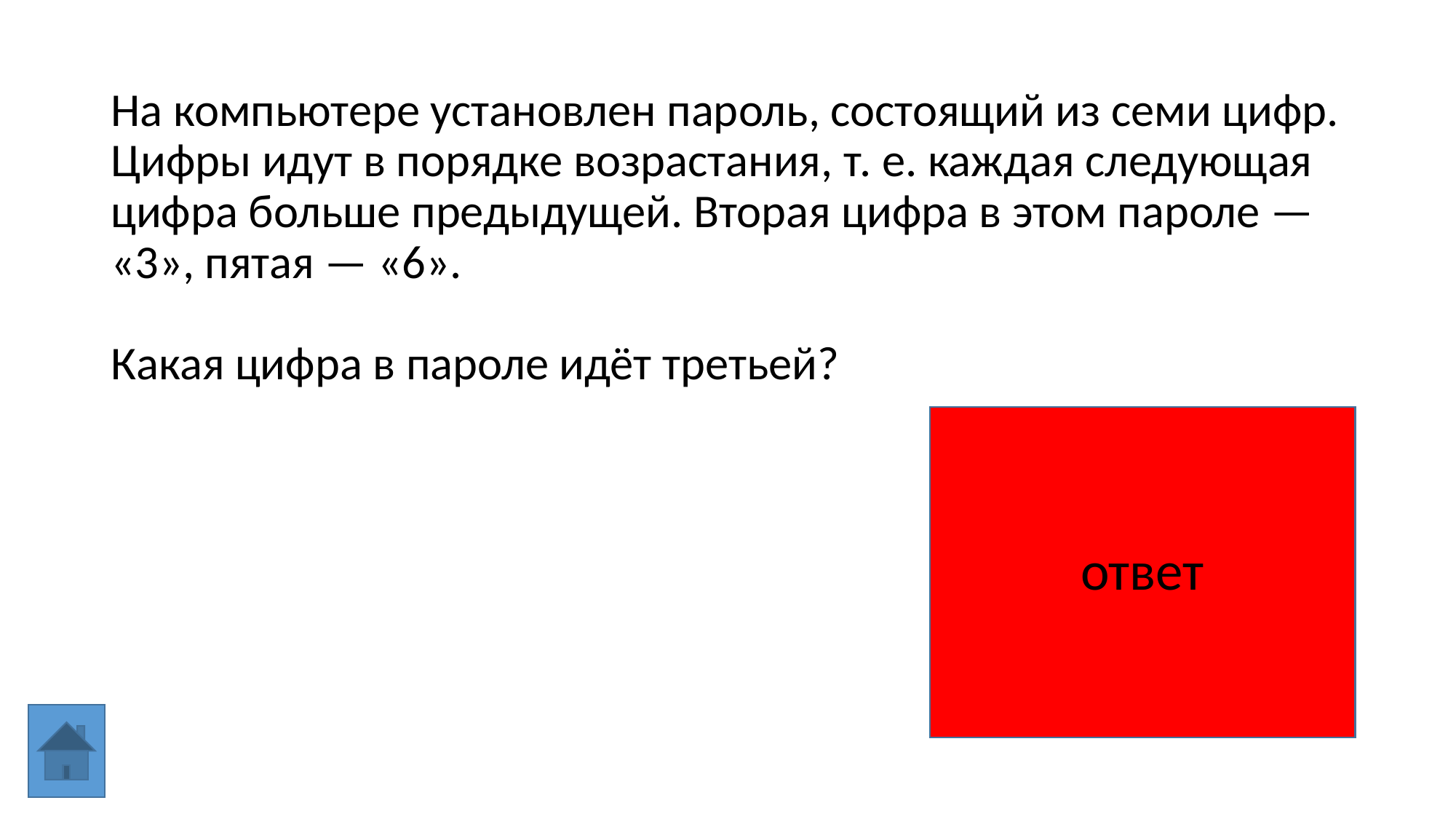

# На компьютере установлен пароль, состоящий из семи цифр. Цифры идут в порядке возрастания, т. е. каждая следующая цифра больше предыдущей. Вторая цифра в этом пароле — «3», пятая — «6».   Какая цифра в пароле идёт третьей?
ответ